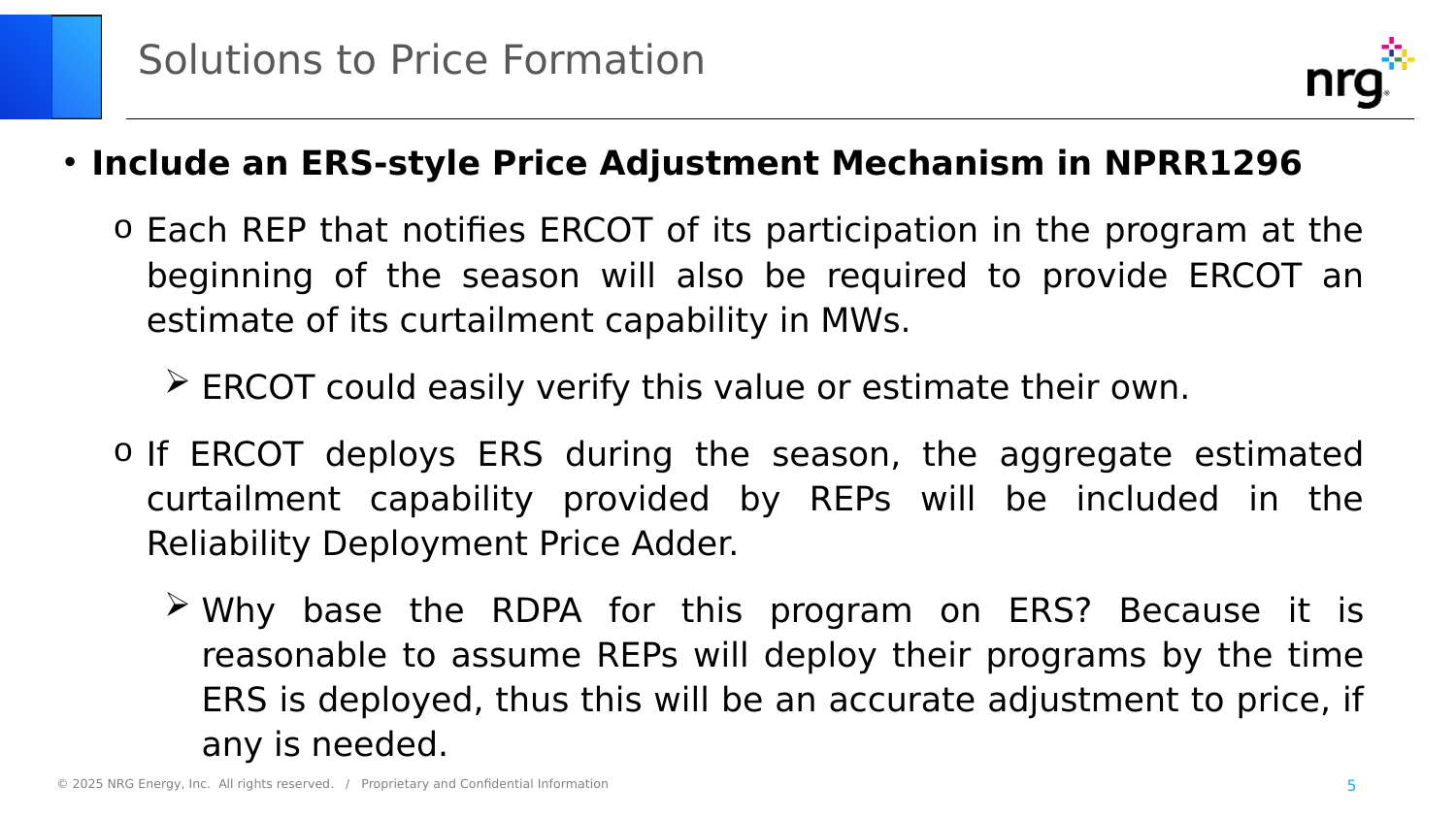

# Solutions to Price Formation
Include an ERS-style Price Adjustment Mechanism in NPRR1296
Each REP that notifies ERCOT of its participation in the program at the beginning of the season will also be required to provide ERCOT an estimate of its curtailment capability in MWs.
ERCOT could easily verify this value or estimate their own.
If ERCOT deploys ERS during the season, the aggregate estimated curtailment capability provided by REPs will be included in the Reliability Deployment Price Adder.
Why base the RDPA for this program on ERS? Because it is reasonable to assume REPs will deploy their programs by the time ERS is deployed, thus this will be an accurate adjustment to price, if any is needed.